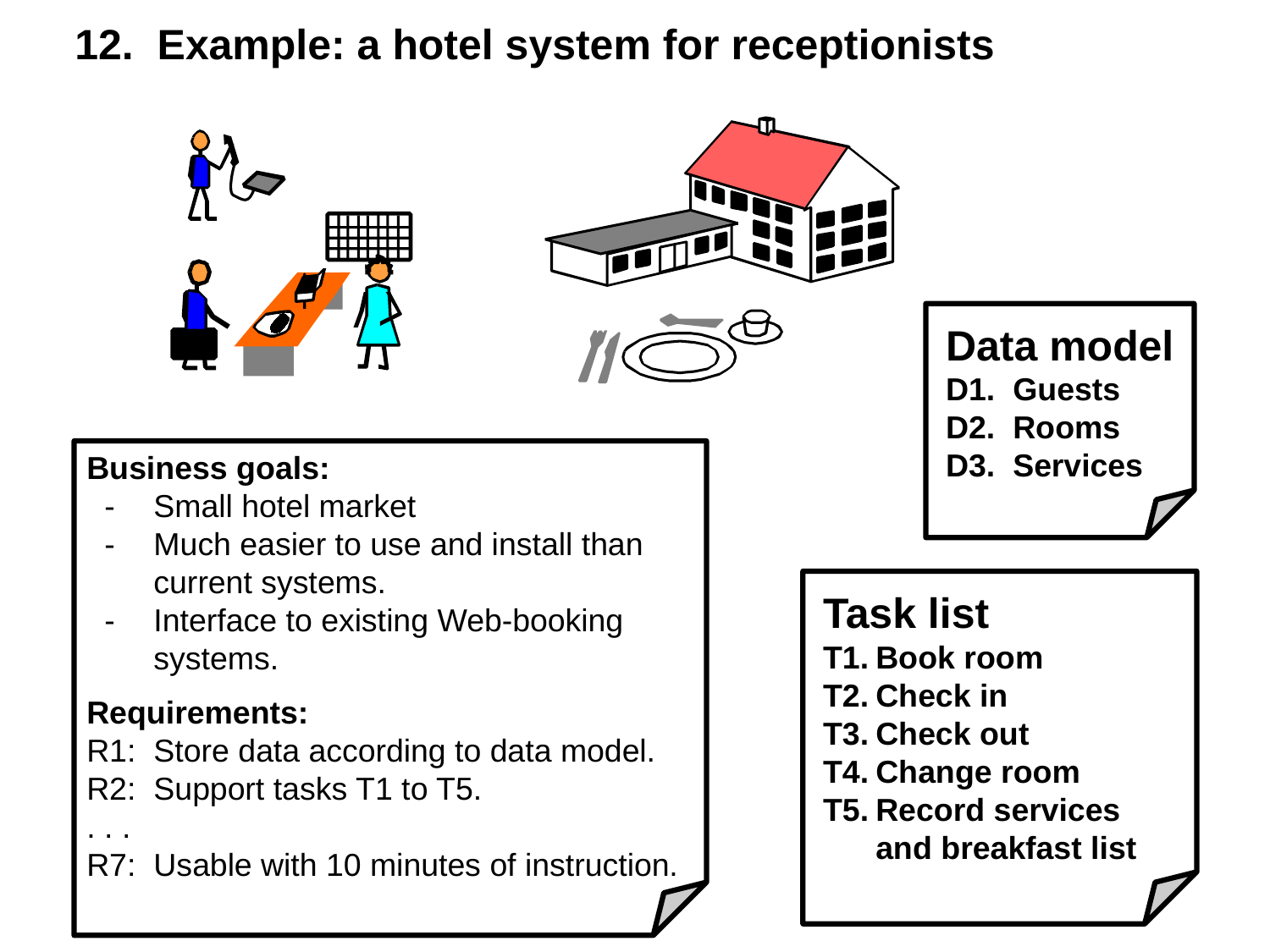

12.  Example: a hotel system for receptionists

Data model
D1.	Guests
D2.	Rooms
D3.	Services

Business goals:
  -	Small hotel market
  -	Much easier to use and install than current systems.
  -	Interface to existing Web-booking systems.
Requirements:
R1:	Store data according to data model.
R2:	Support tasks T1 to T5.
. . .
R7:	Usable with 10 minutes of instruction.
Task list
T1.	Book room
T2.	Check in
T3.	Check out
T4.	Change room
T5.	Record services and breakfast list